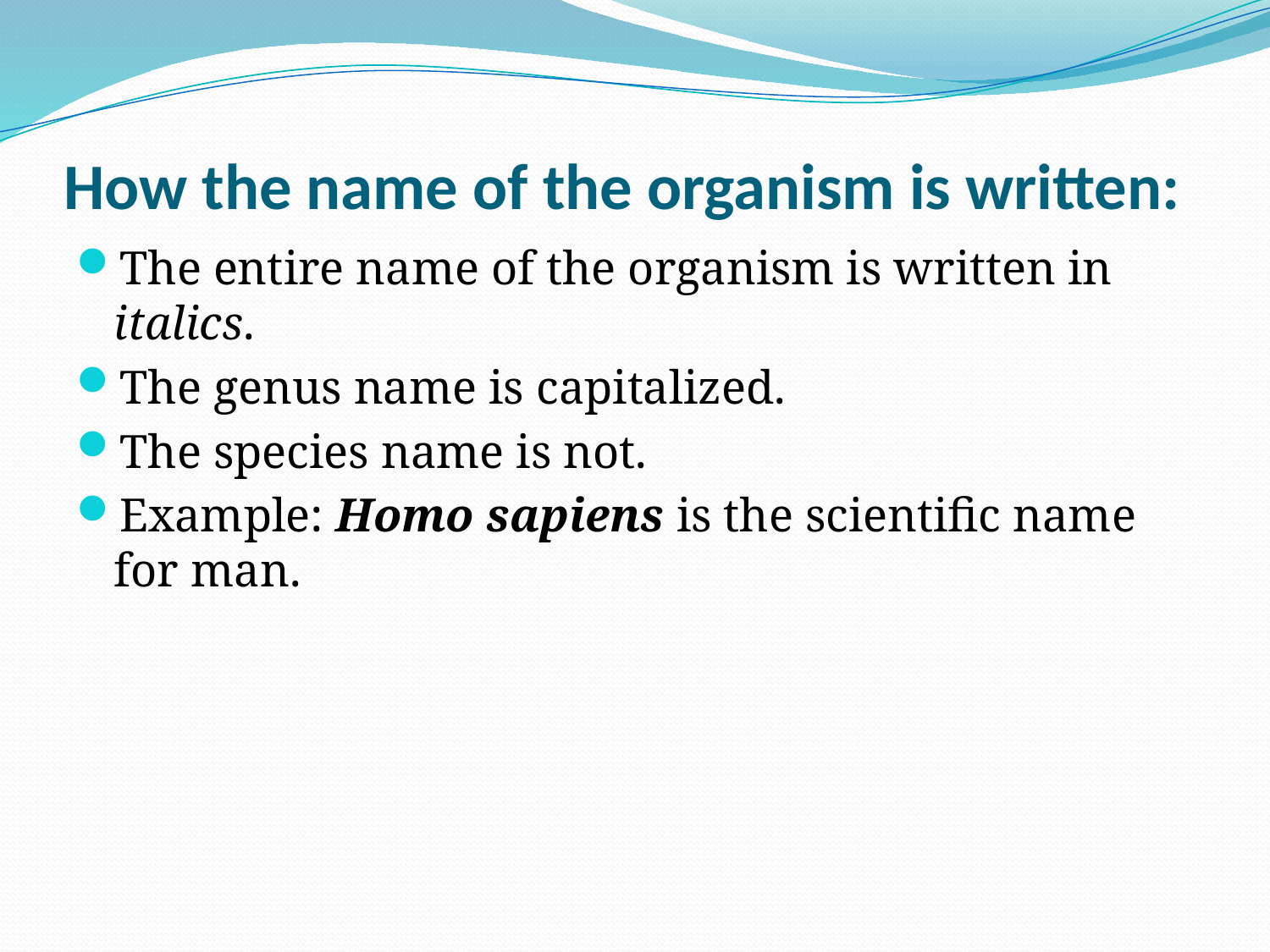

# How the name of the organism is written:
The entire name of the organism is written in italics.
The genus name is capitalized.
The species name is not.
Example: Homo sapiens is the scientific name for man.